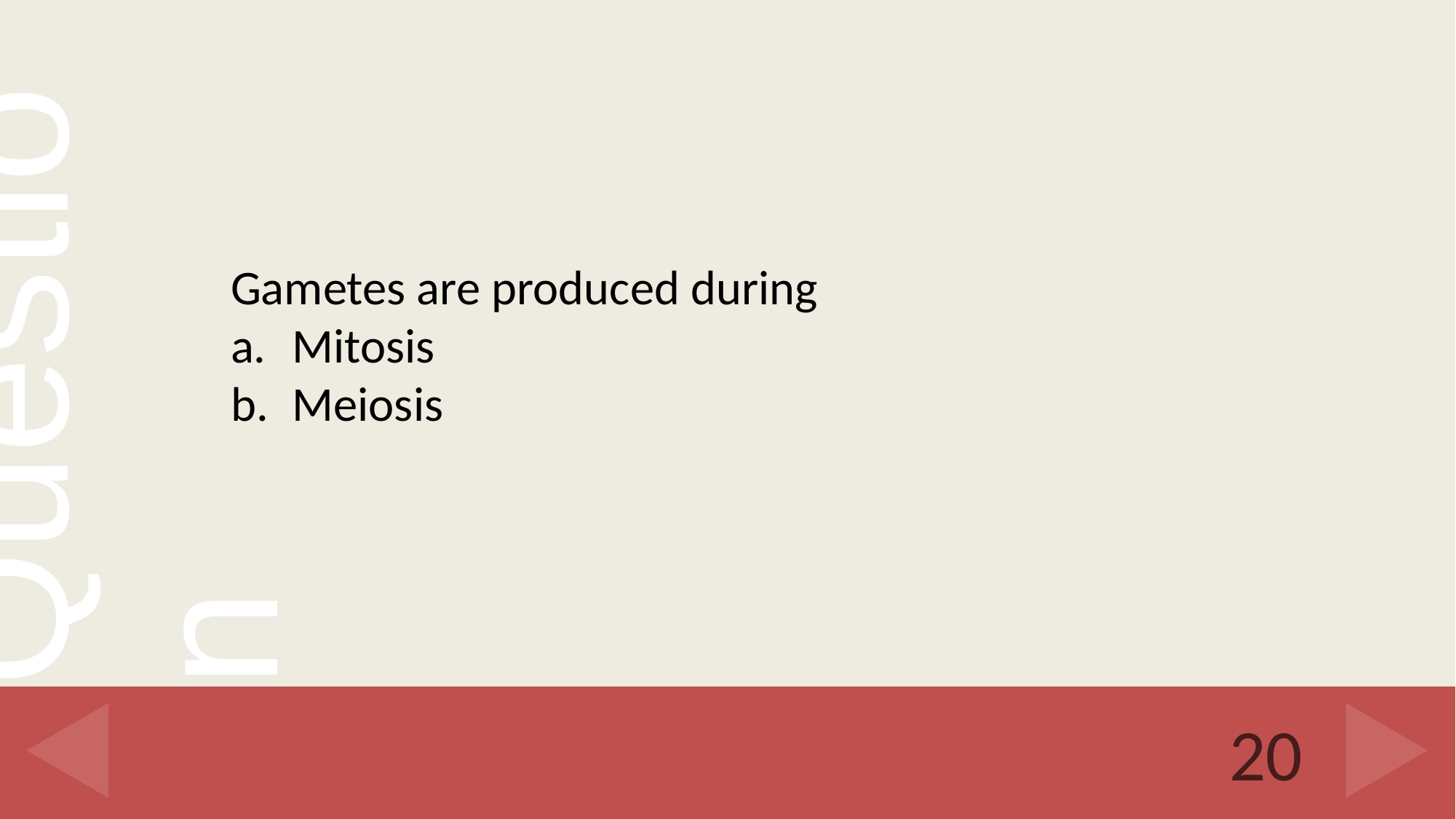

Gametes are produced during
Mitosis
Meiosis
#
20